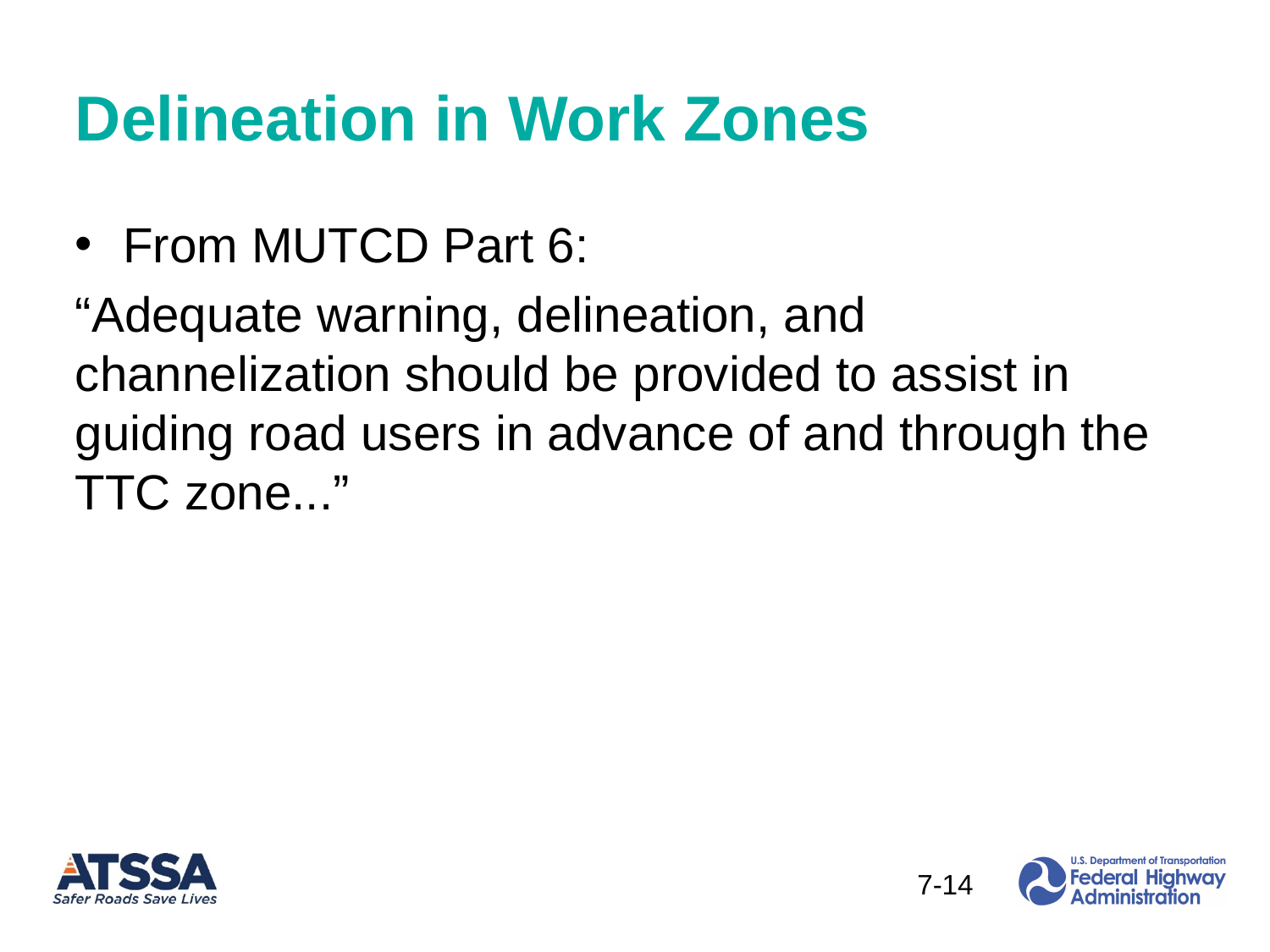

# Delineation in Work Zones
From MUTCD Part 6:
“Adequate warning, delineation, and channelization should be provided to assist in guiding road users in advance of and through the TTC zone...”